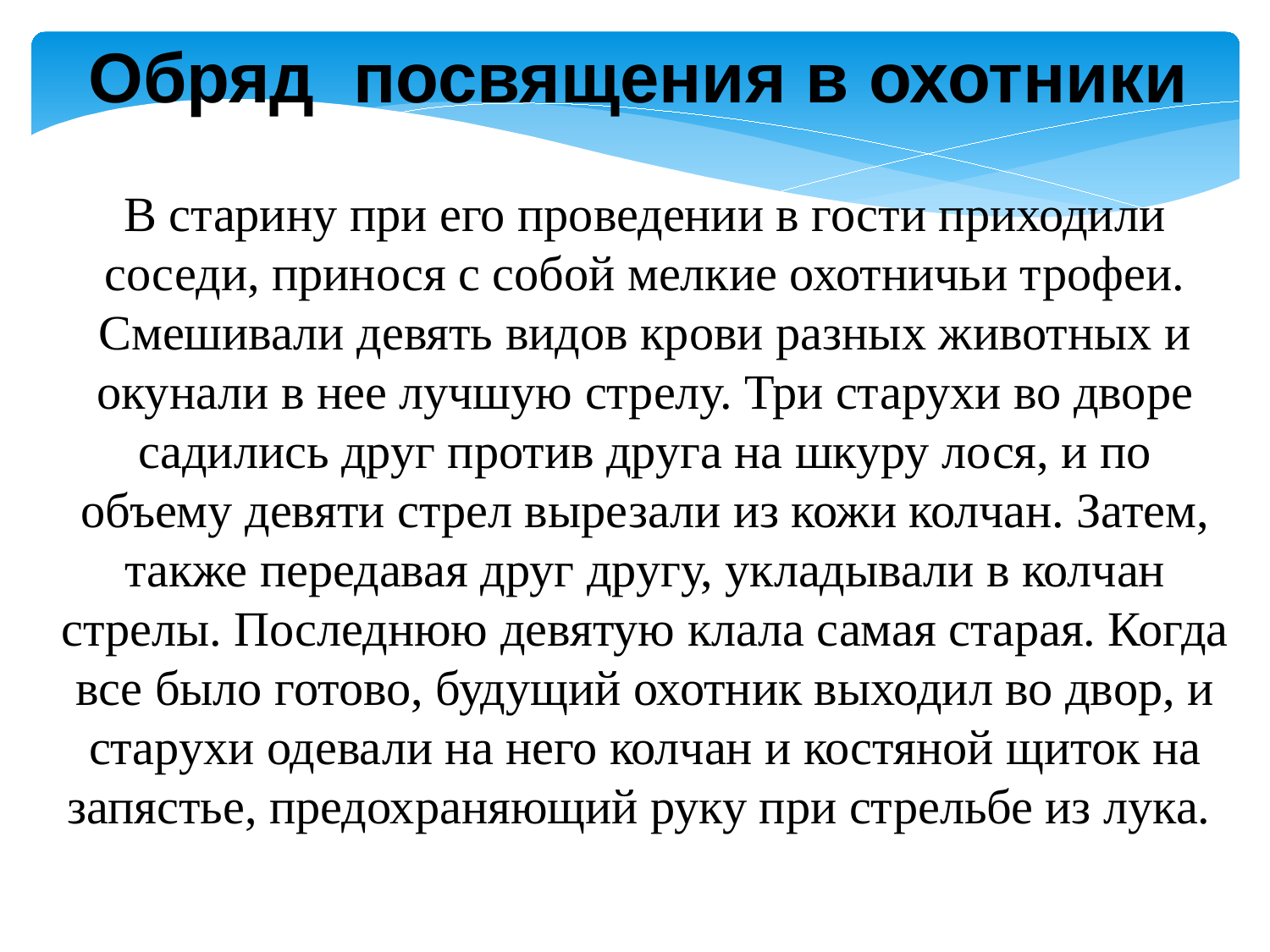

Обряд  посвящения в охотники
В старину при его проведении в гости приходили соседи, принося с собой мелкие охотничьи трофеи. Смешивали девять видов крови разных животных и окунали в нее лучшую стрелу. Три старухи во дворе садились друг против друга на шкуру лося, и по объему девяти стрел вырезали из кожи колчан. Затем, также передавая друг другу, укладывали в колчан стрелы. Последнюю девятую клала самая старая. Когда все было готово, будущий охотник выходил во двор, и старухи одевали на него колчан и костяной щиток на запястье, предохраняющий руку при стрельбе из лука.